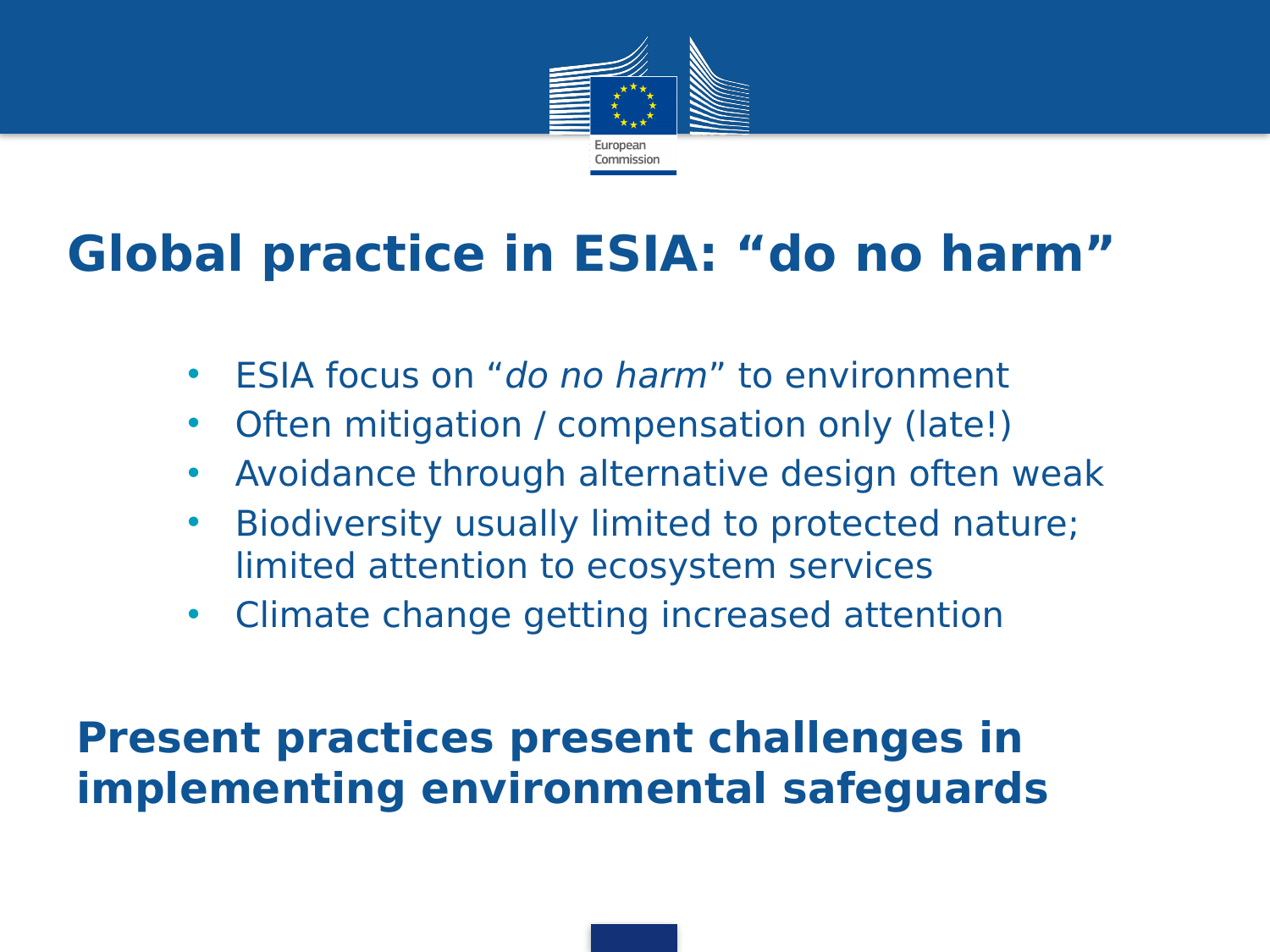

# Global practice in ESIA: “do no harm”
ESIA focus on “do no harm” to environment
Often mitigation / compensation only (late!)
Avoidance through alternative design often weak
Biodiversity usually limited to protected nature; limited attention to ecosystem services
Climate change getting increased attention

Present practices present challenges in implementing environmental safeguards